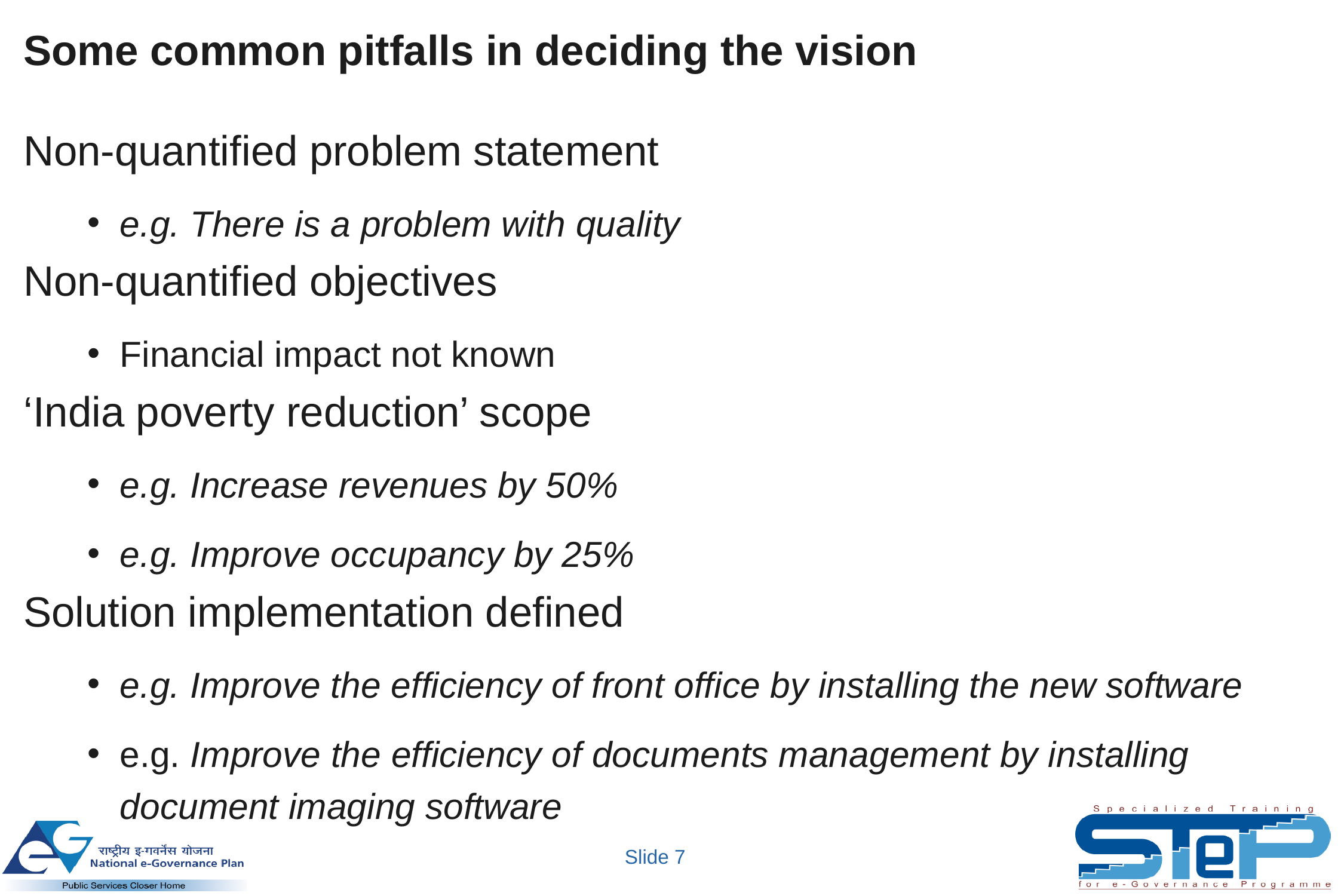

# Some common pitfalls in deciding the vision
Non-quantified problem statement
e.g. There is a problem with quality
Non-quantified objectives
Financial impact not known
‘India poverty reduction’ scope
e.g. Increase revenues by 50%
e.g. Improve occupancy by 25%
Solution implementation defined
e.g. Improve the efficiency of front office by installing the new software
e.g. Improve the efficiency of documents management by installing document imaging software